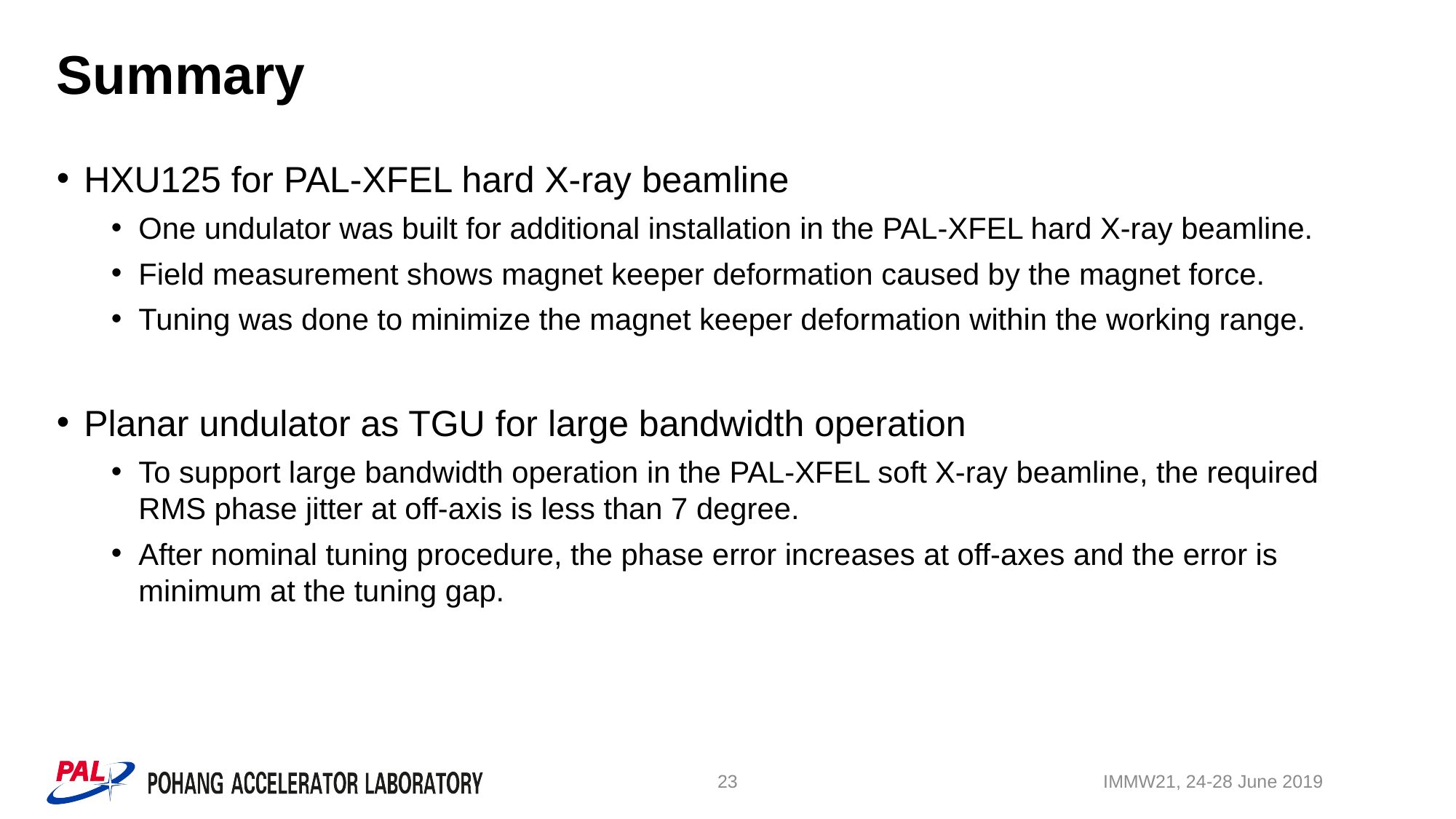

# Summary
HXU125 for PAL-XFEL hard X-ray beamline
One undulator was built for additional installation in the PAL-XFEL hard X-ray beamline.
Field measurement shows magnet keeper deformation caused by the magnet force.
Tuning was done to minimize the magnet keeper deformation within the working range.

Planar undulator as TGU for large bandwidth operation
To support large bandwidth operation in the PAL-XFEL soft X-ray beamline, the required RMS phase jitter at off-axis is less than 7 degree.
After nominal tuning procedure, the phase error increases at off-axes and the error is minimum at the tuning gap.
IMMW21, 24-28 June 2019
23